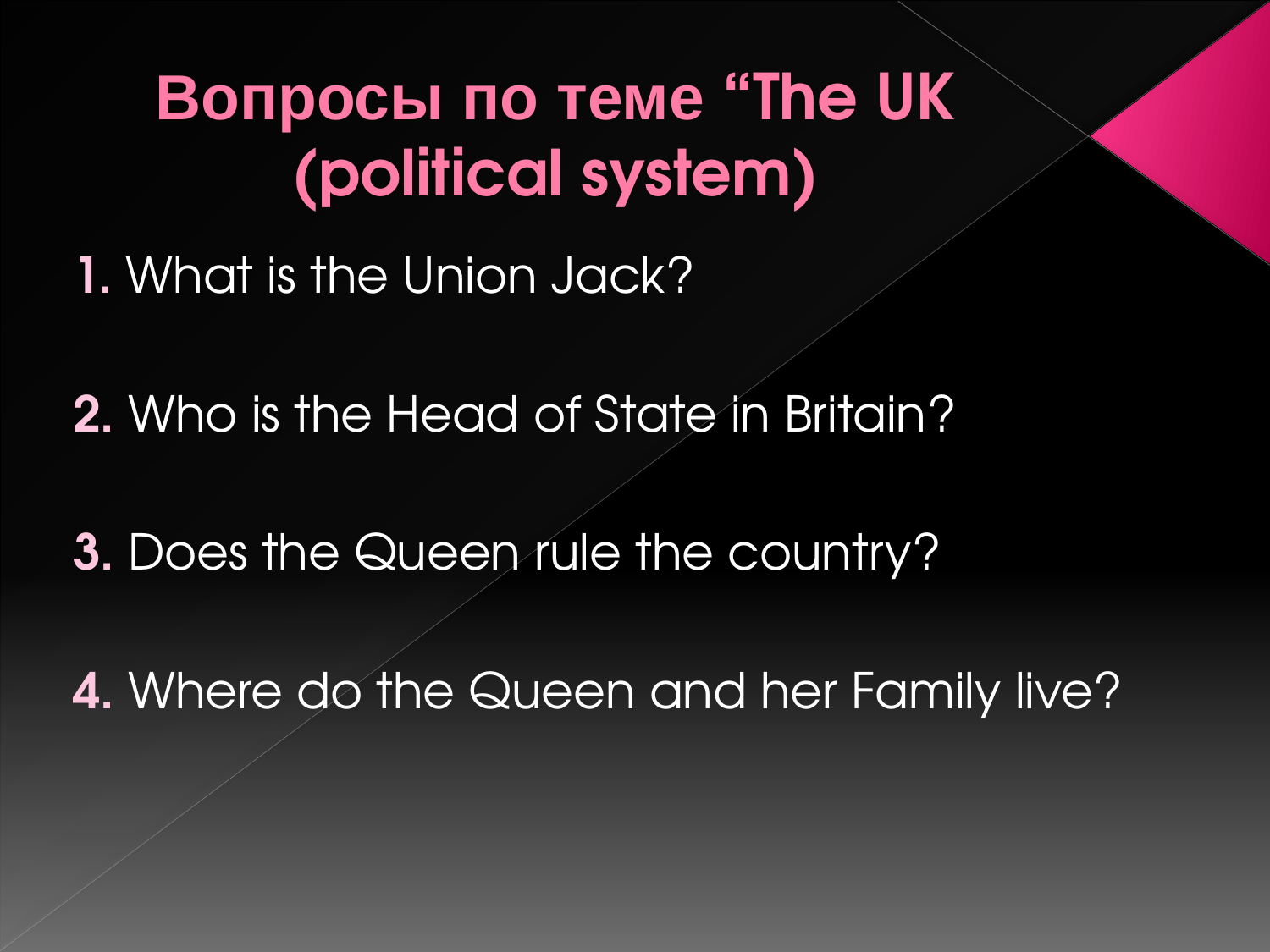

# Вопросы по теме “The UK (political system)
1. What is the Union Jack?

2. Who is the Head of State in Britain?

3. Does the Queen rule the country?

4. Where do the Queen and her Family live?